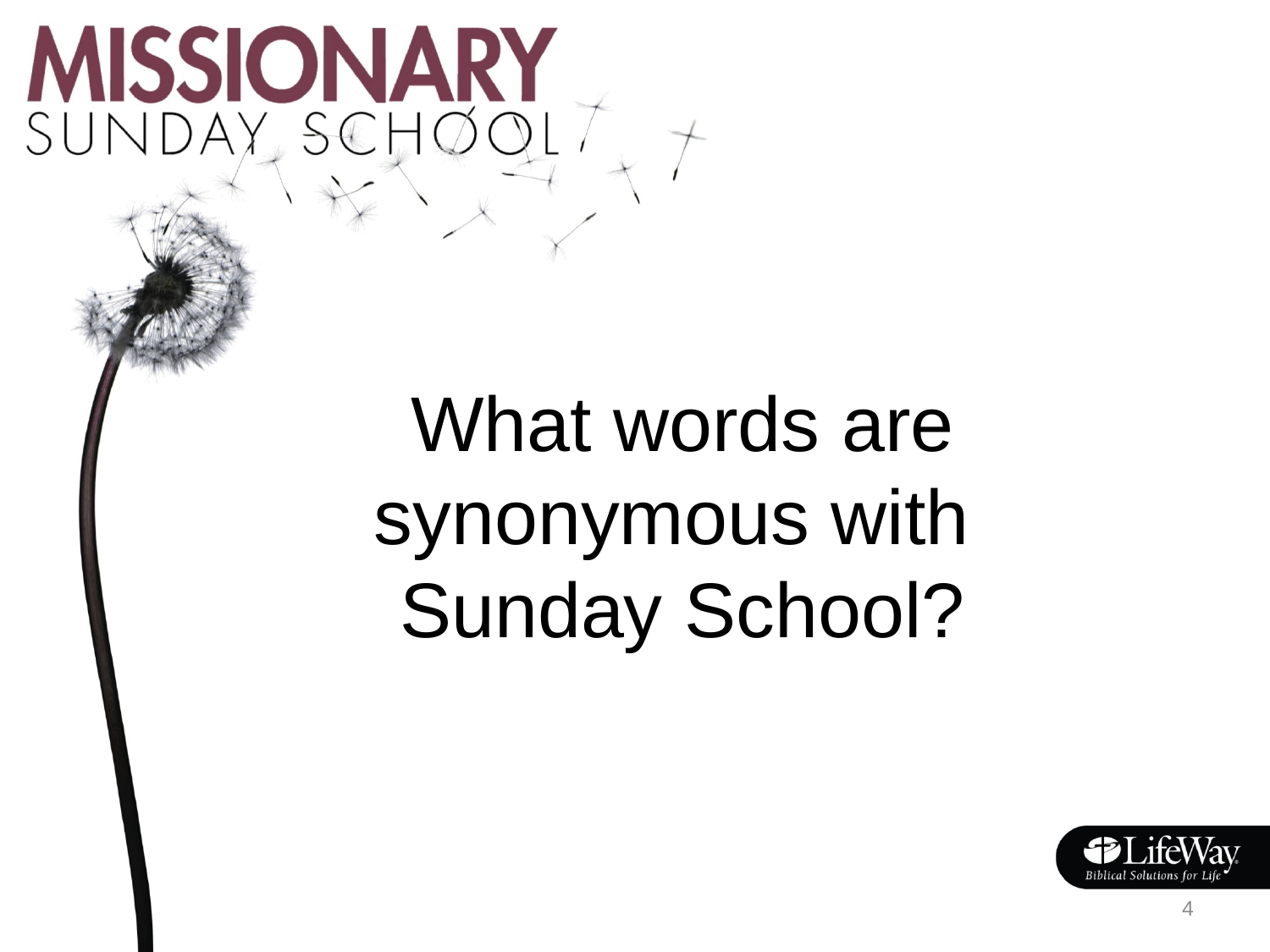

What words are synonymous with  Sunday School?
4